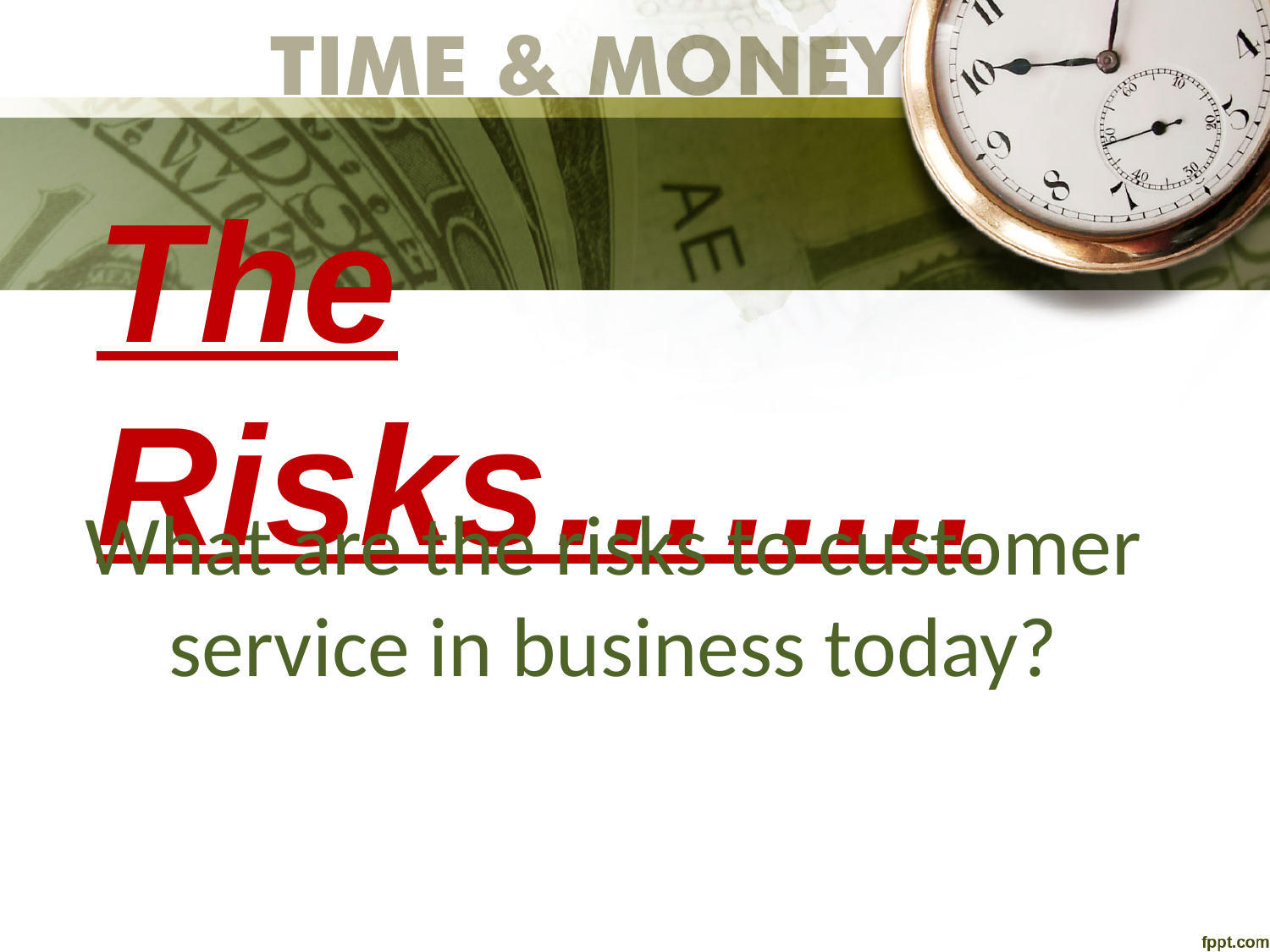

# The Risks……..

What are the risks to customer service in business today?